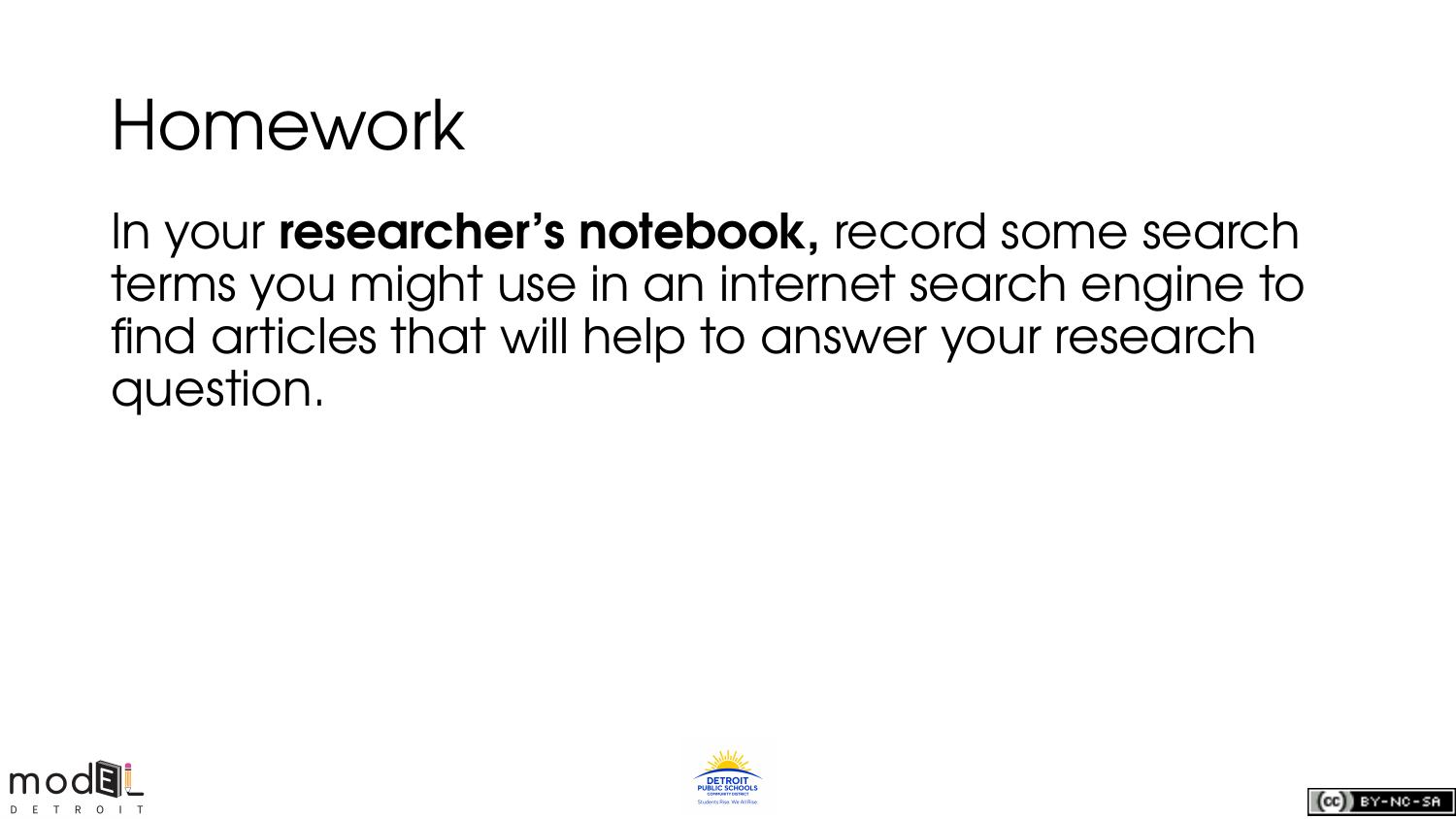

# Homework
In your researcher’s notebook, record some search terms you might use in an internet search engine to find articles that will help to answer your research question.